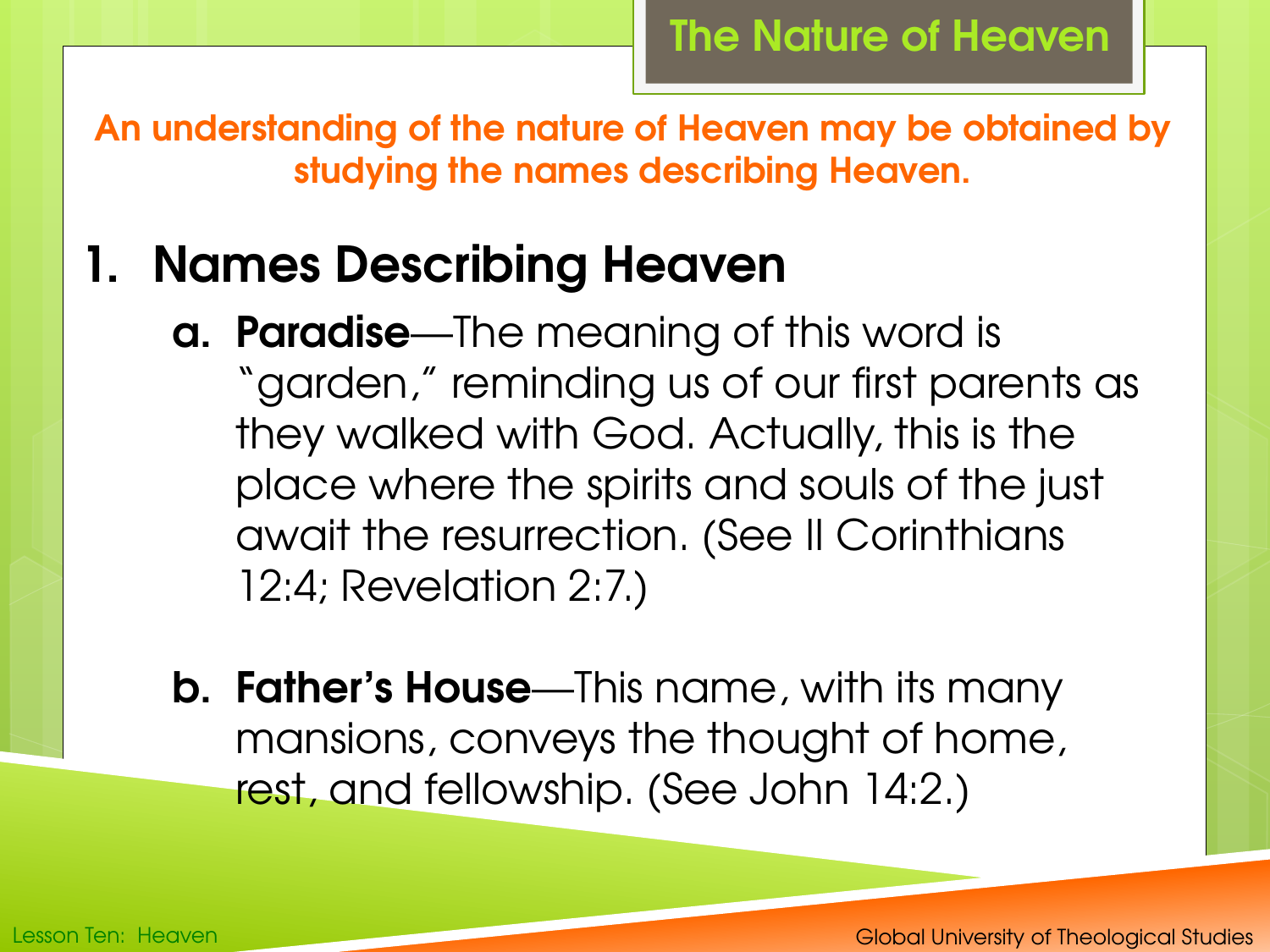

The Nature of Heaven
An understanding of the nature of Heaven may be obtained by studying the names describing Heaven.
Names Describing Heaven

Paradise—The meaning of this word is “garden,” reminding us of our first parents as they walked with God. Actually, this is the place where the spirits and souls of the just await the resurrection. (See II Corinthians 12:4; Revelation 2:7.)

Father’s House—This name, with its many mansions, conveys the thought of home, rest, and fellowship. (See John 14:2.)

 Global University of Theological Studies
Lesson Ten:  Heaven